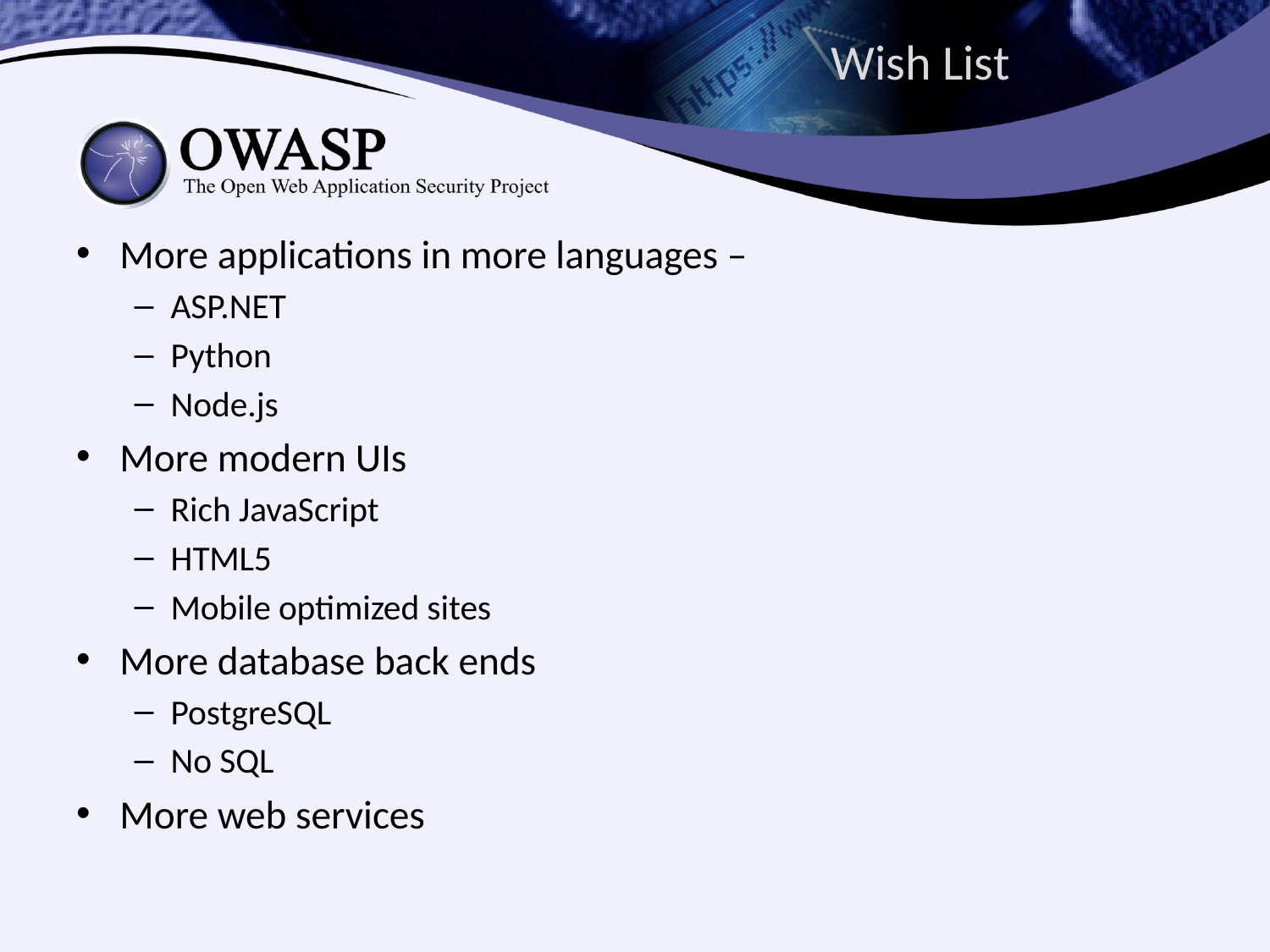

# Wish List
More applications in more languages –
ASP.NET
Python
Node.js
More modern UIs
Rich JavaScript
HTML5
Mobile optimized sites
More database back ends
PostgreSQL
No SQL
More web services